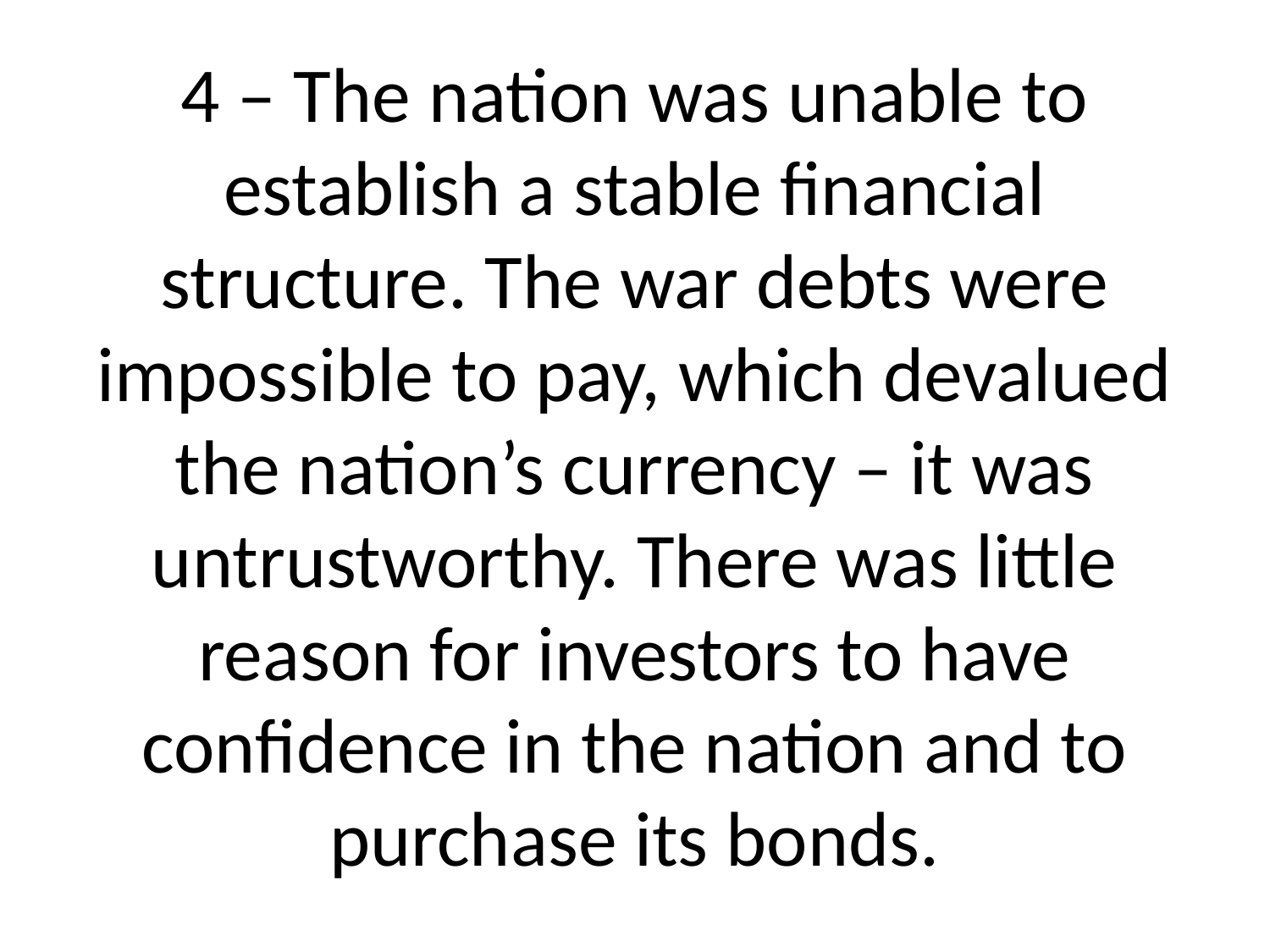

# 4 – The nation was unable to establish a stable financial structure. The war debts were impossible to pay, which devalued the nation’s currency – it was untrustworthy. There was little reason for investors to have confidence in the nation and to purchase its bonds.